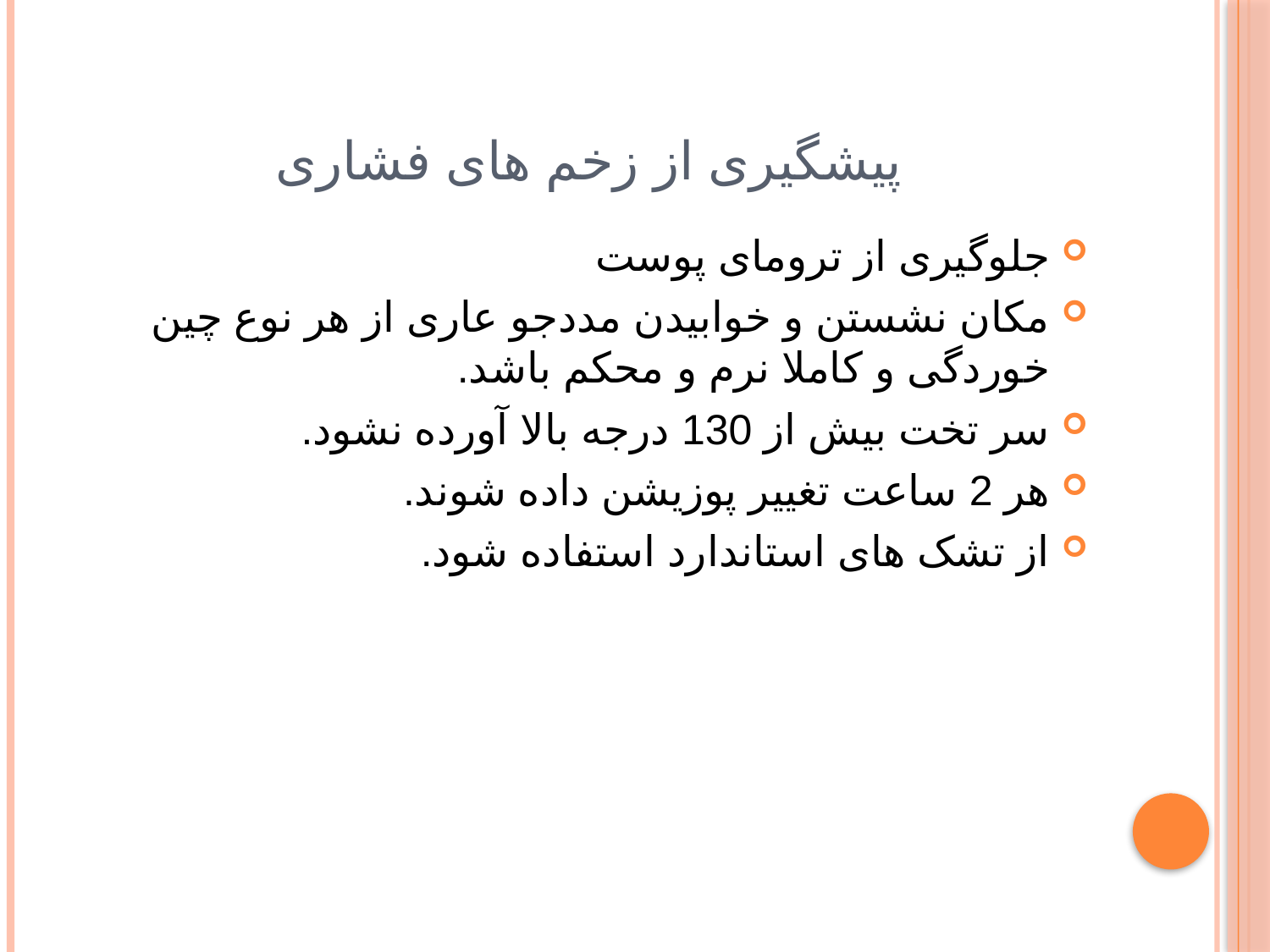

# پیشگیری از زخم های فشاری
جلوگیری از ترومای پوست
مکان نشستن و خوابیدن مددجو عاری از هر نوع چین خوردگی و کاملا نرم و محکم باشد.
سر تخت بیش از 130 درجه بالا آورده نشود.
هر 2 ساعت تغییر پوزیشن داده شوند.
از تشک های استاندارد استفاده شود.